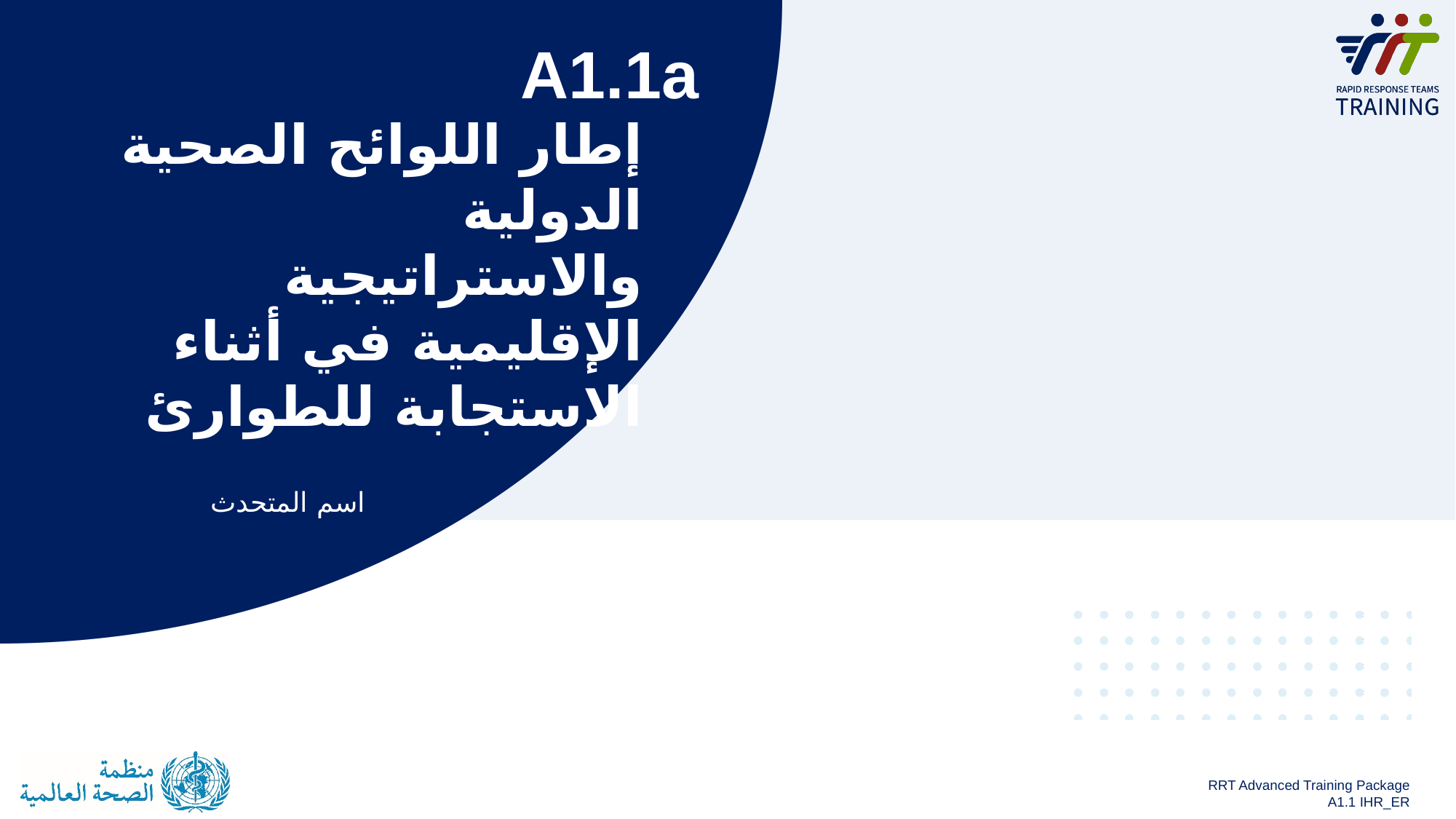

A1.1a
إطار اللوائح الصحية الدولية
والاستراتيجية الإقليمية في أثناء الاستجابة للطوارئ
اسم المتحدث